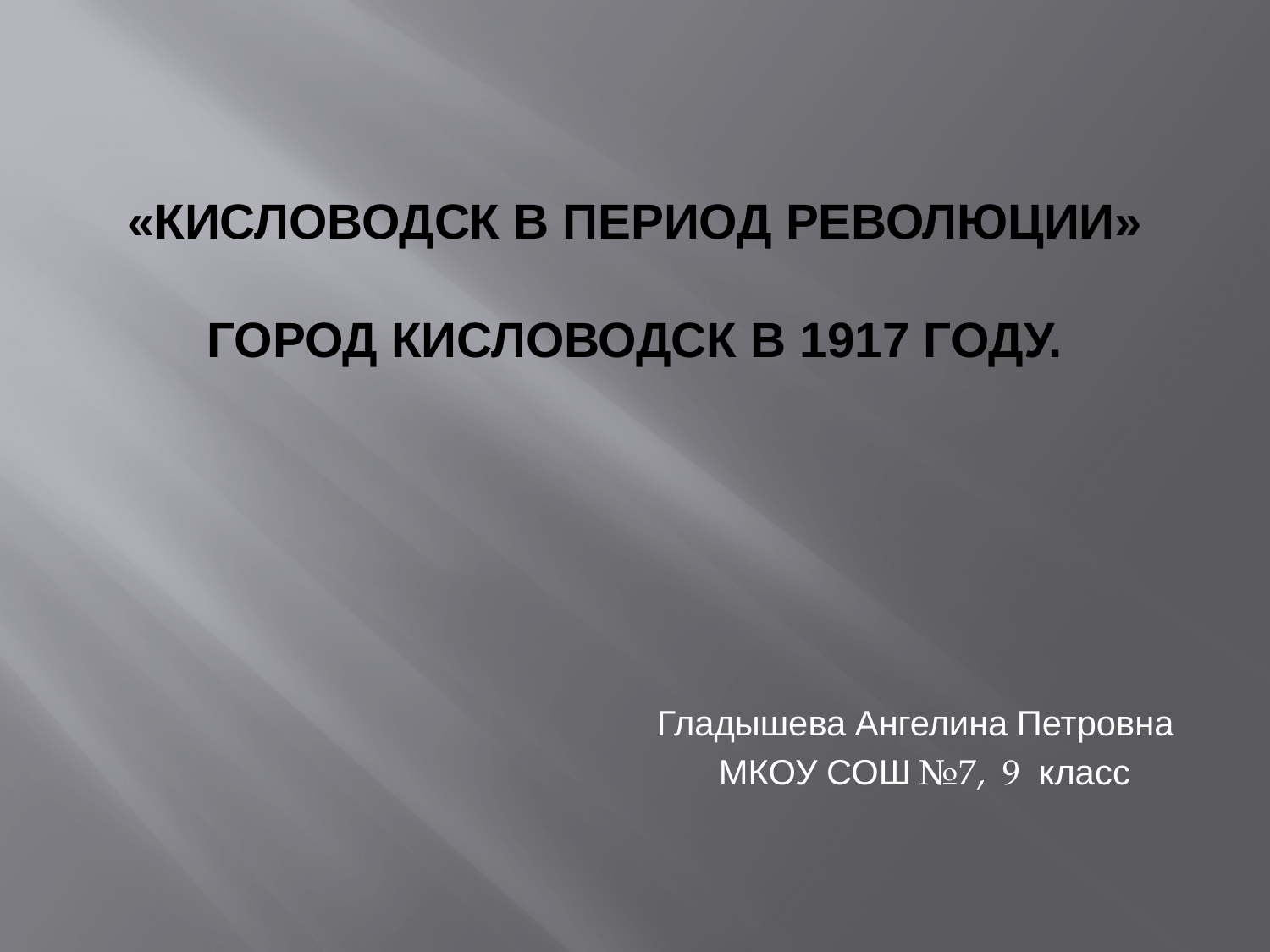

# «Кисловодск в период Революции»   Город Кисловодск в 1917 году.

                                                 Гладышева Ангелина Петровна
                                                   МКОУ СОШ №7,  9  класс